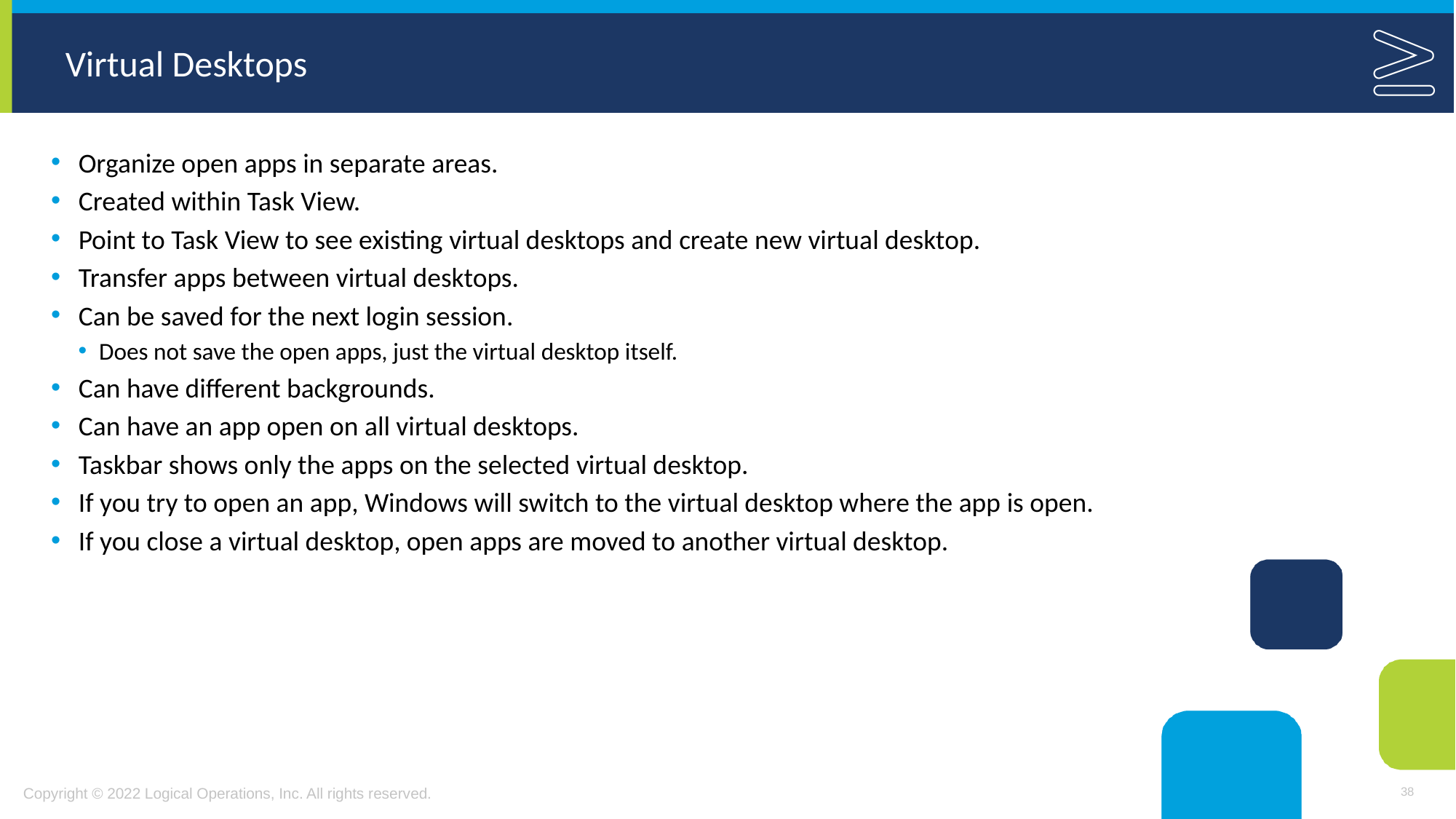

# Virtual Desktops
Organize open apps in separate areas.
Created within Task View.
Point to Task View to see existing virtual desktops and create new virtual desktop.
Transfer apps between virtual desktops.
Can be saved for the next login session.
Does not save the open apps, just the virtual desktop itself.
Can have different backgrounds.
Can have an app open on all virtual desktops.
Taskbar shows only the apps on the selected virtual desktop.
If you try to open an app, Windows will switch to the virtual desktop where the app is open.
If you close a virtual desktop, open apps are moved to another virtual desktop.
38